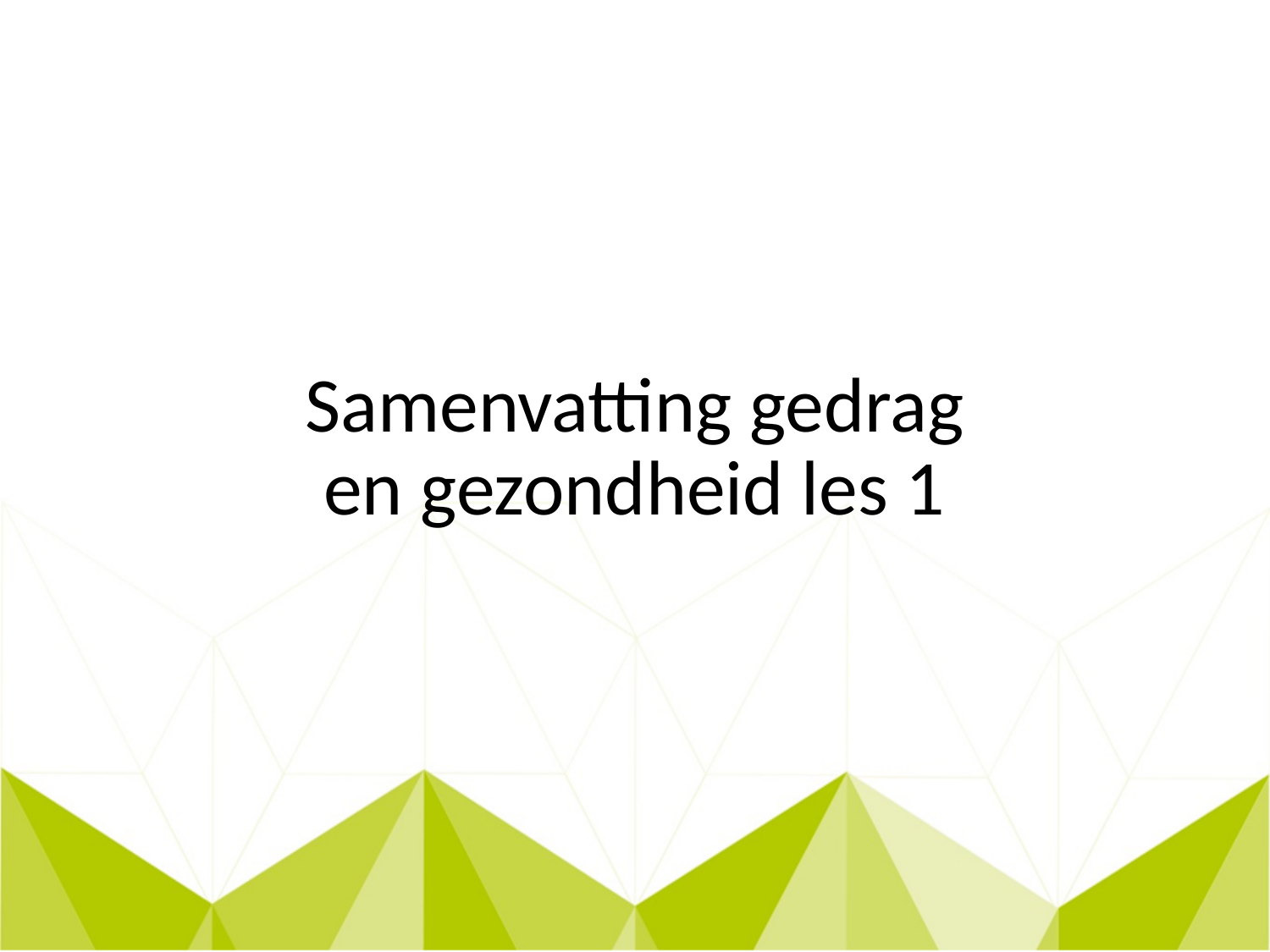

# Samenvatting gedrag en gezondheid les 1